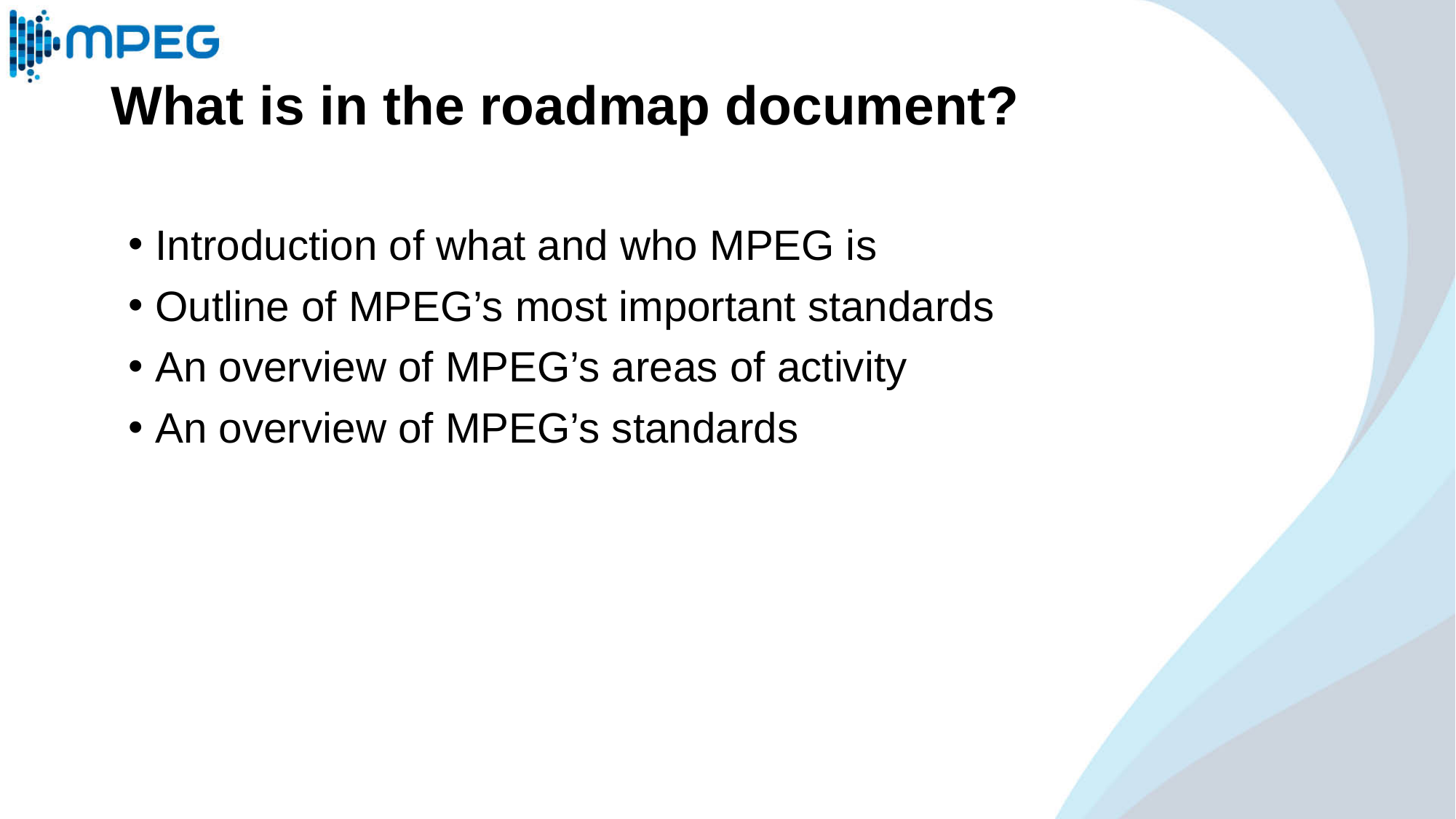

# What is in the roadmap document?
Introduction of what and who MPEG is
Outline of MPEG’s most important standards
An overview of MPEG’s areas of activity
An overview of MPEG’s standards